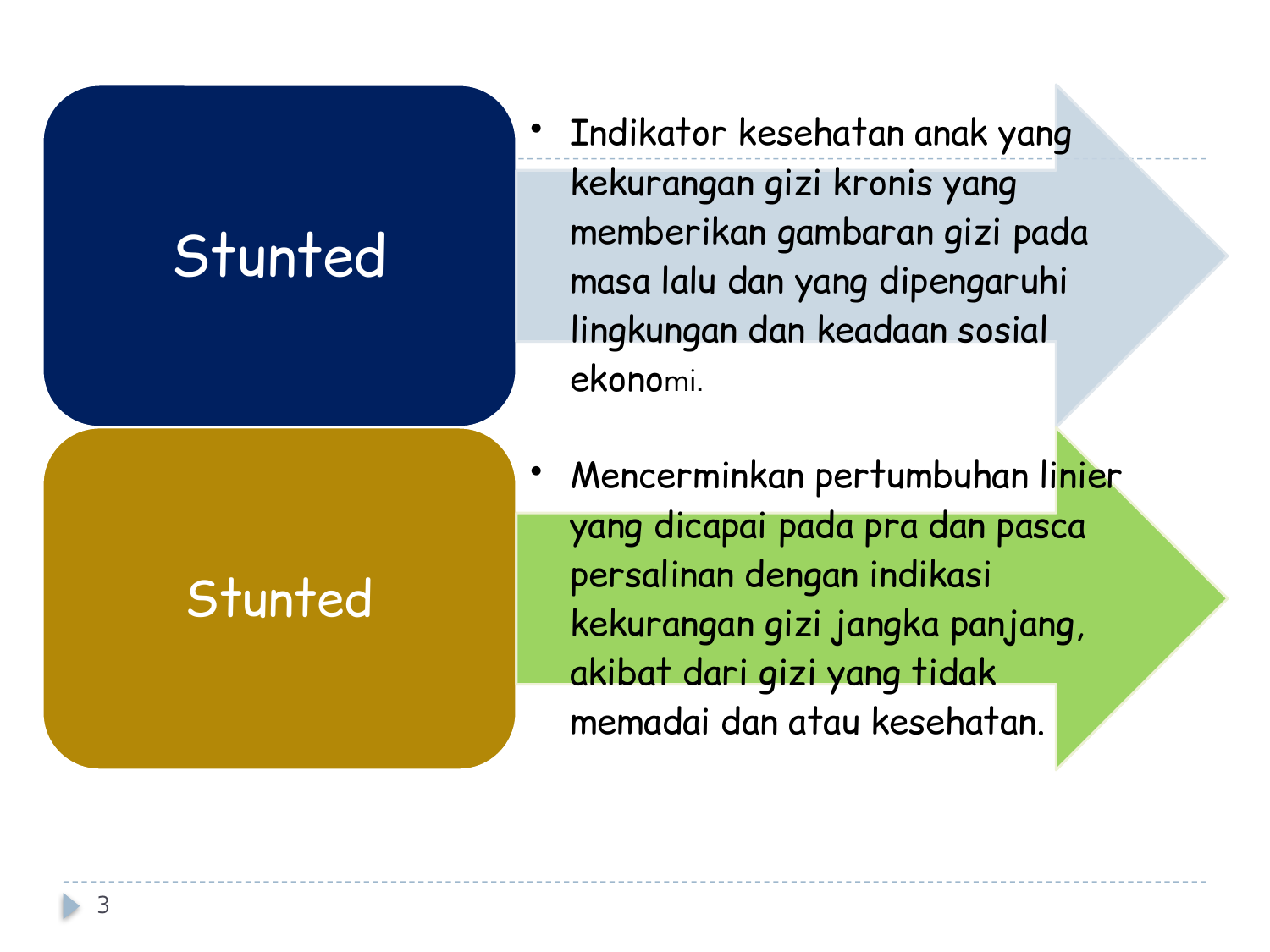

Stunted
Indikator kesehatan anak yang kekurangan gizi kronis yang memberikan gambaran gizi pada masa lalu dan yang dipengaruhi lingkungan dan keadaan sosial ekonomi.
Stunted
Mencerminkan pertumbuhan linier yang dicapai pada pra dan pasca persalinan dengan indikasi kekurangan gizi jangka panjang, akibat dari gizi yang tidak memadai dan atau kesehatan.
3